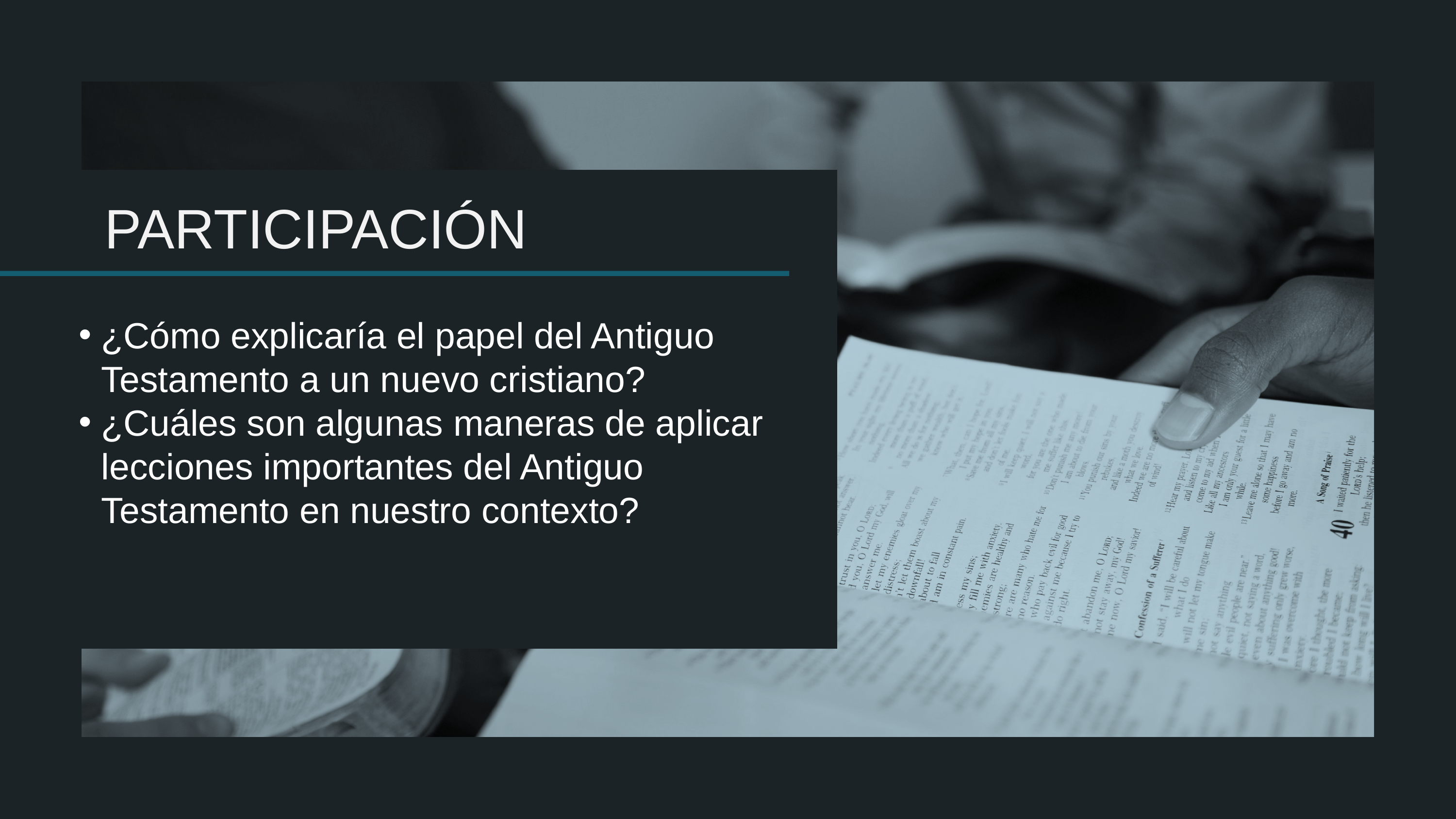

¿Cómo explicaría el papel del Antiguo Testamento a un nuevo cristiano?
¿Cuáles son algunas maneras de aplicar lecciones importantes del Antiguo Testamento en nuestro contexto?